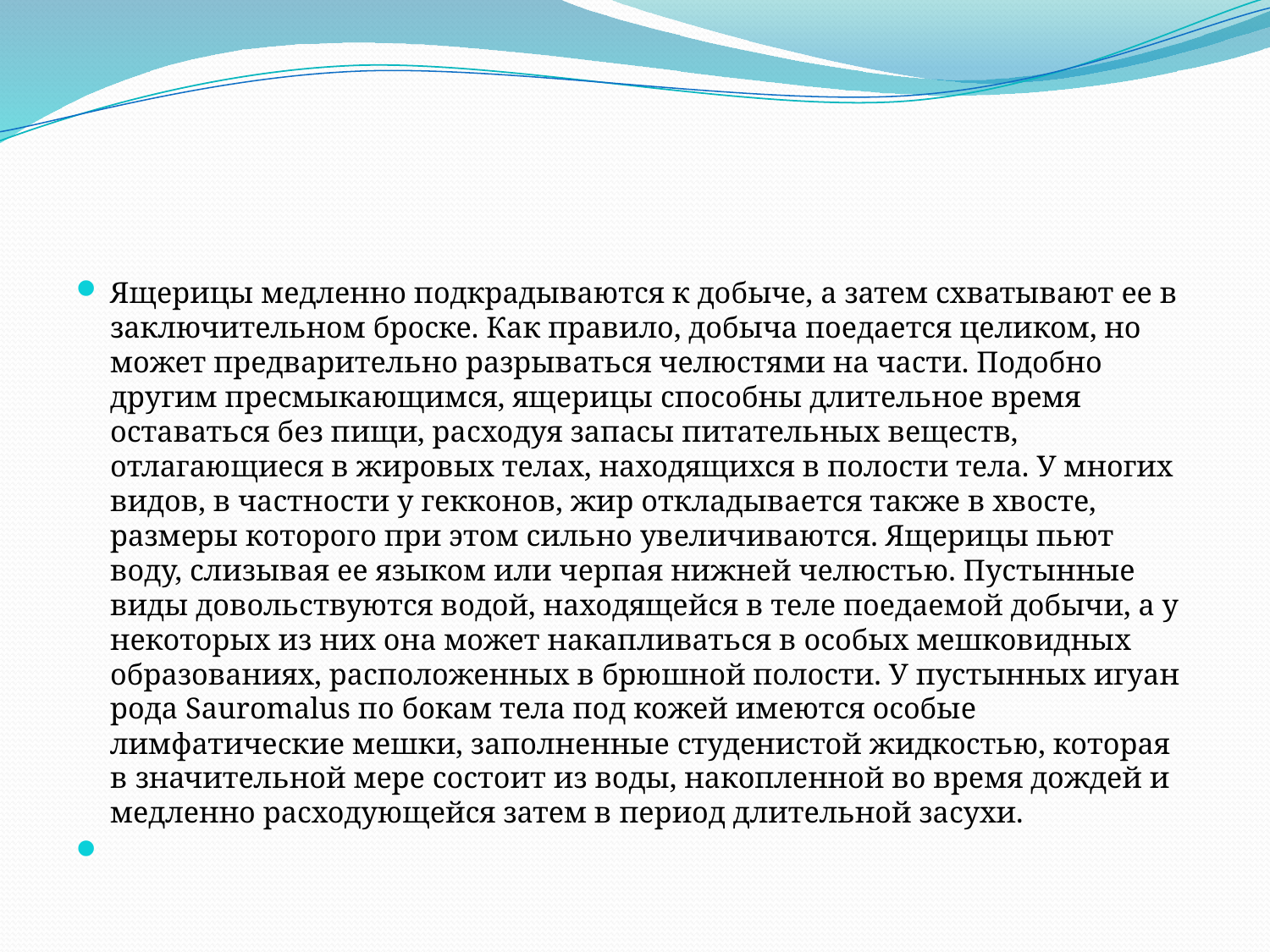

#
Ящерицы медленно подкрадываются к добыче, а затем схватывают ее в заключительном броске. Как правило, добыча поедается целиком, но может предварительно разрываться челюстями на части. Подобно другим пресмыкающимся, ящерицы способны длительное время оставаться без пищи, расходуя запасы питательных веществ, отлагающиеся в жировых телах, находящихся в полости тела. У многих видов, в частности у гекконов, жир откладывается также в хвосте, размеры которого при этом сильно увеличиваются. Ящерицы пьют воду, слизывая ее языком или черпая нижней челюстью. Пустынные виды довольствуются водой, находящейся в теле поедаемой добычи, а у некоторых из них она может накапливаться в особых мешковидных образованиях, расположенных в брюшной полости. У пустынных игуан рода Sauromalus по бокам тела под кожей имеются особые лимфатические мешки, заполненные студенистой жидкостью, которая в значительной мере состоит из воды, накопленной во время дождей и медленно расходующейся затем в период длительной засухи.